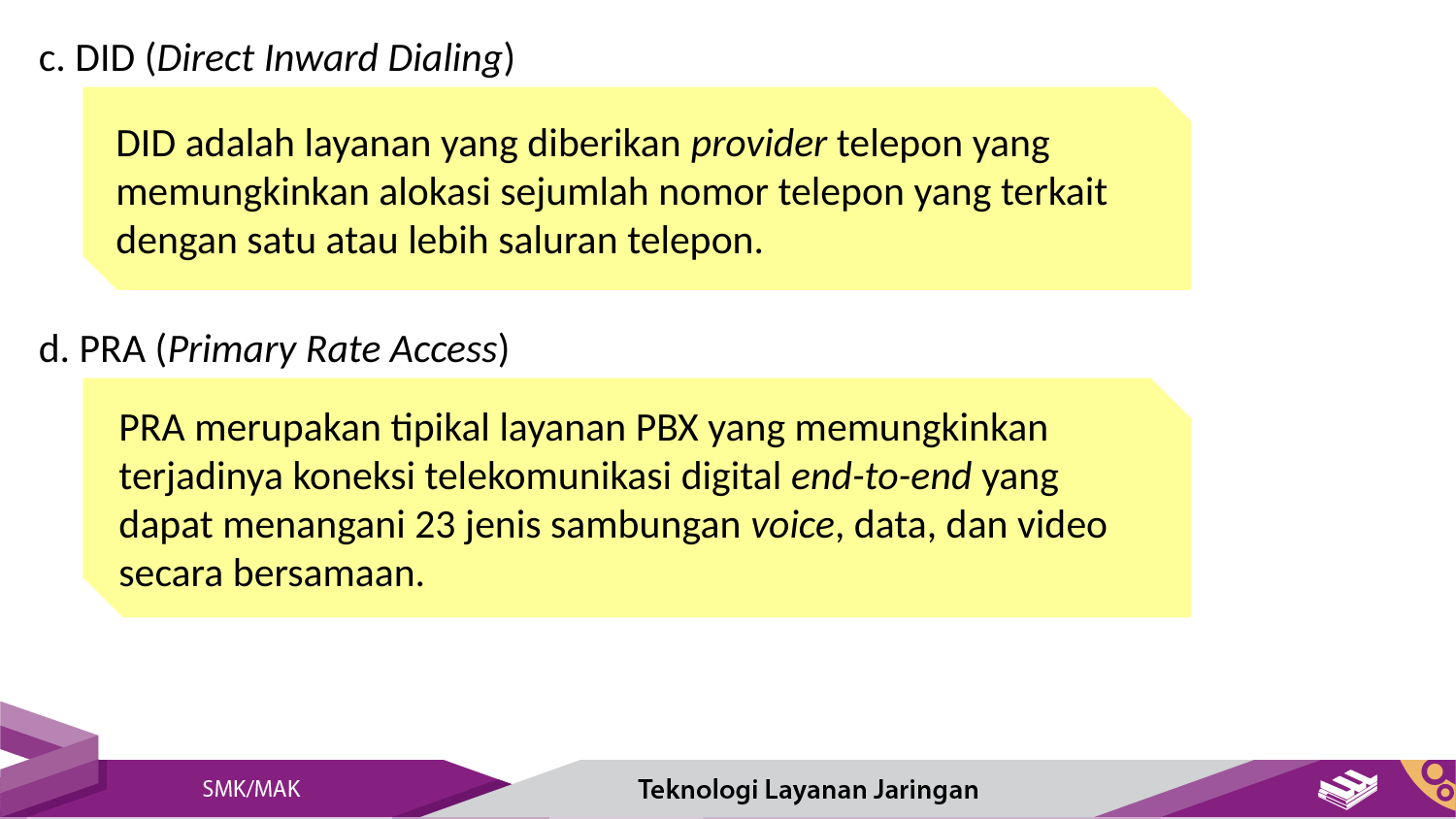

c. DID (Direct Inward Dialing)
DID adalah layanan yang diberikan provider telepon yang memungkinkan alokasi sejumlah nomor telepon yang terkait dengan satu atau lebih saluran telepon.
d. PRA (Primary Rate Access)
PRA merupakan tipikal layanan PBX yang memungkinkan terjadinya koneksi telekomunikasi digital end-to-end yang dapat menangani 23 jenis sambungan voice, data, dan video secara bersamaan.